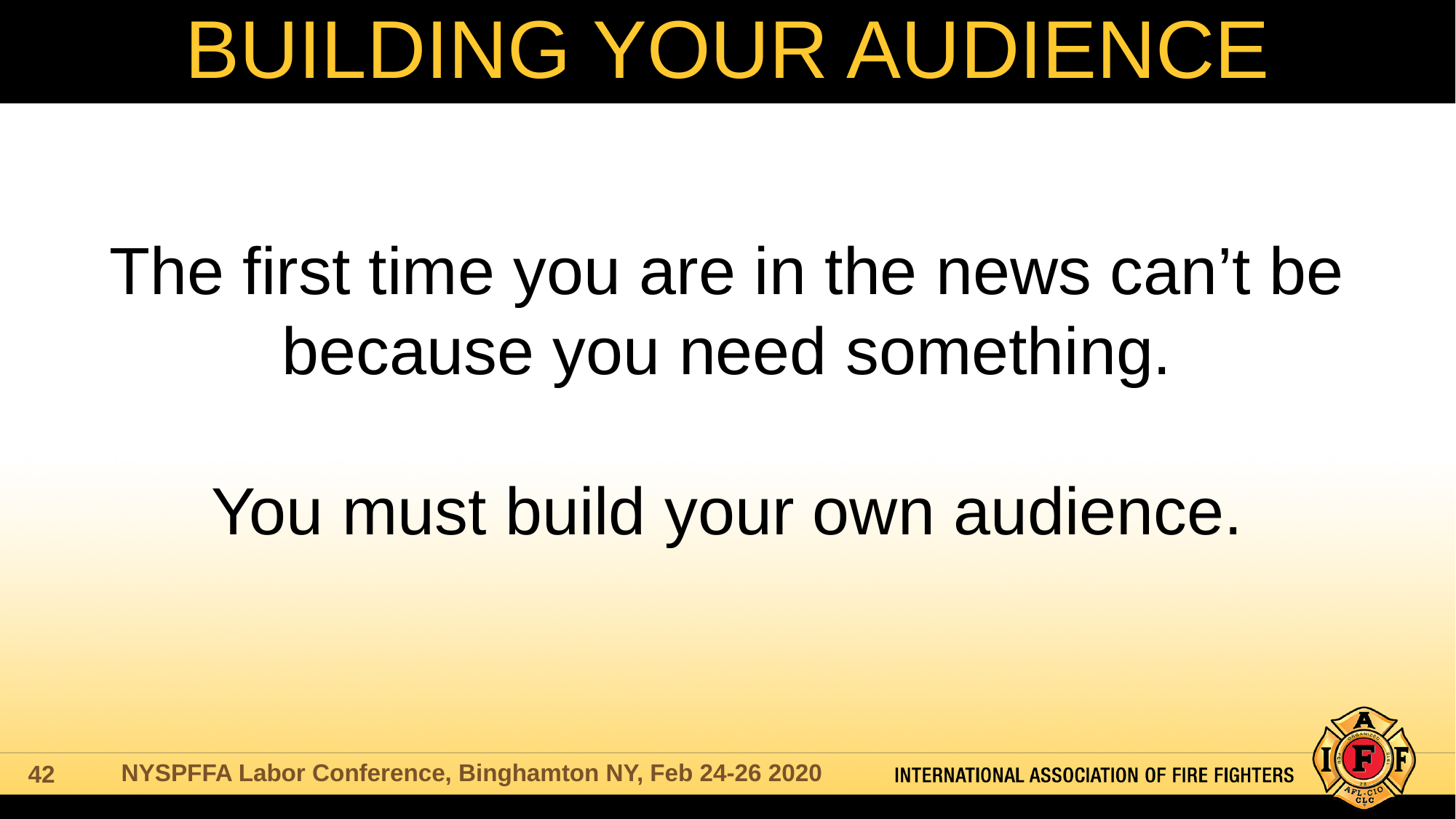

# BUILDING YOUR AUDIENCE
The first time you are in the news can’t be because you need something.

You must build your own audience.
NYSPFFA Labor Conference, Binghamton NY, Feb 24-26 2020